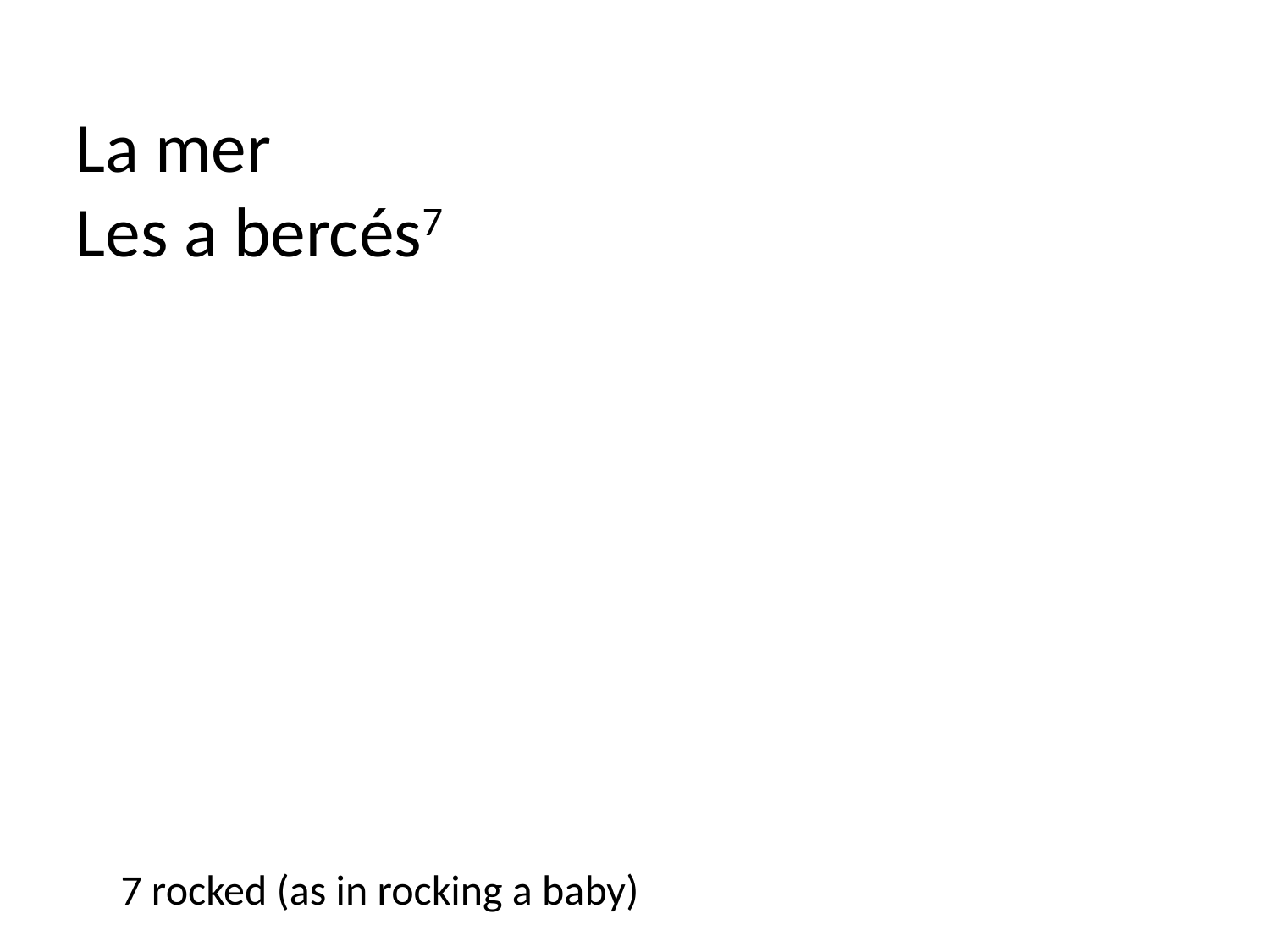

La mer
Les a bercés7
7 rocked (as in rocking a baby)